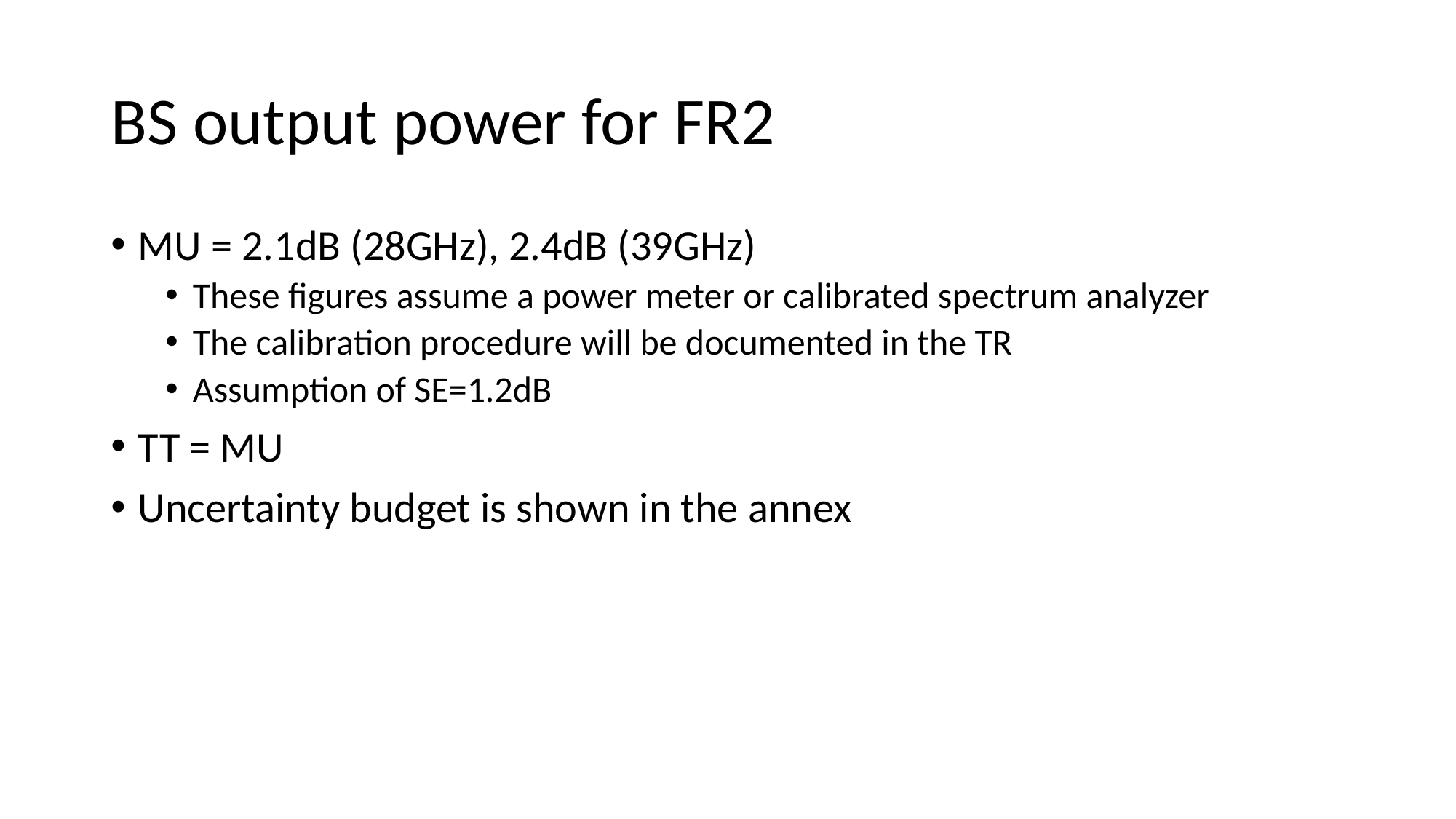

# BS output power for FR2
MU = 2.1dB (28GHz), 2.4dB (39GHz)
These figures assume a power meter or calibrated spectrum analyzer
The calibration procedure will be documented in the TR
Assumption of SE=1.2dB
TT = MU
Uncertainty budget is shown in the annex